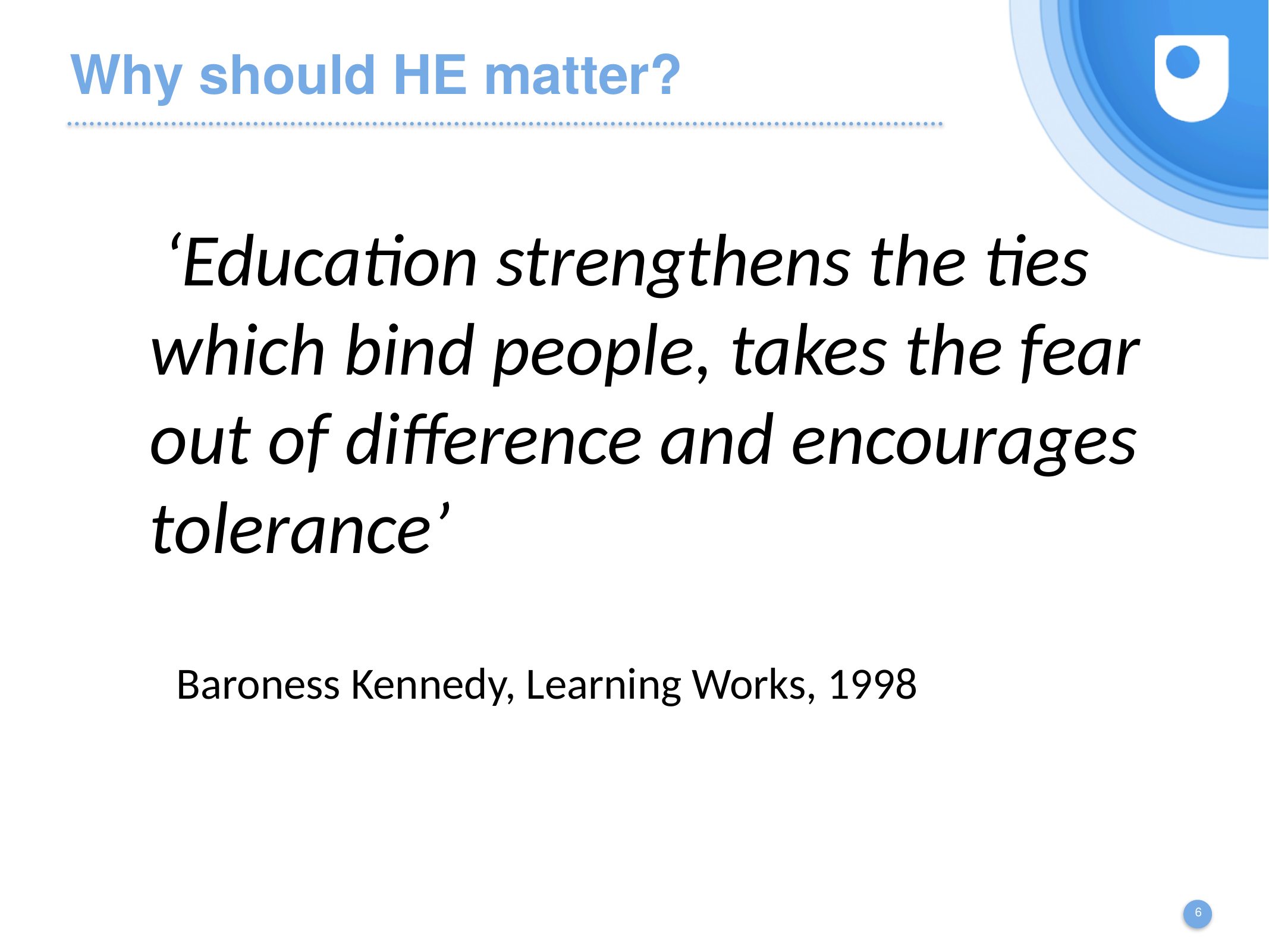

# Why should HE matter?

 ‘Education strengthens the ties which bind people, takes the fear out of difference and encourages tolerance’

  Baroness Kennedy, Learning Works, 1998
6